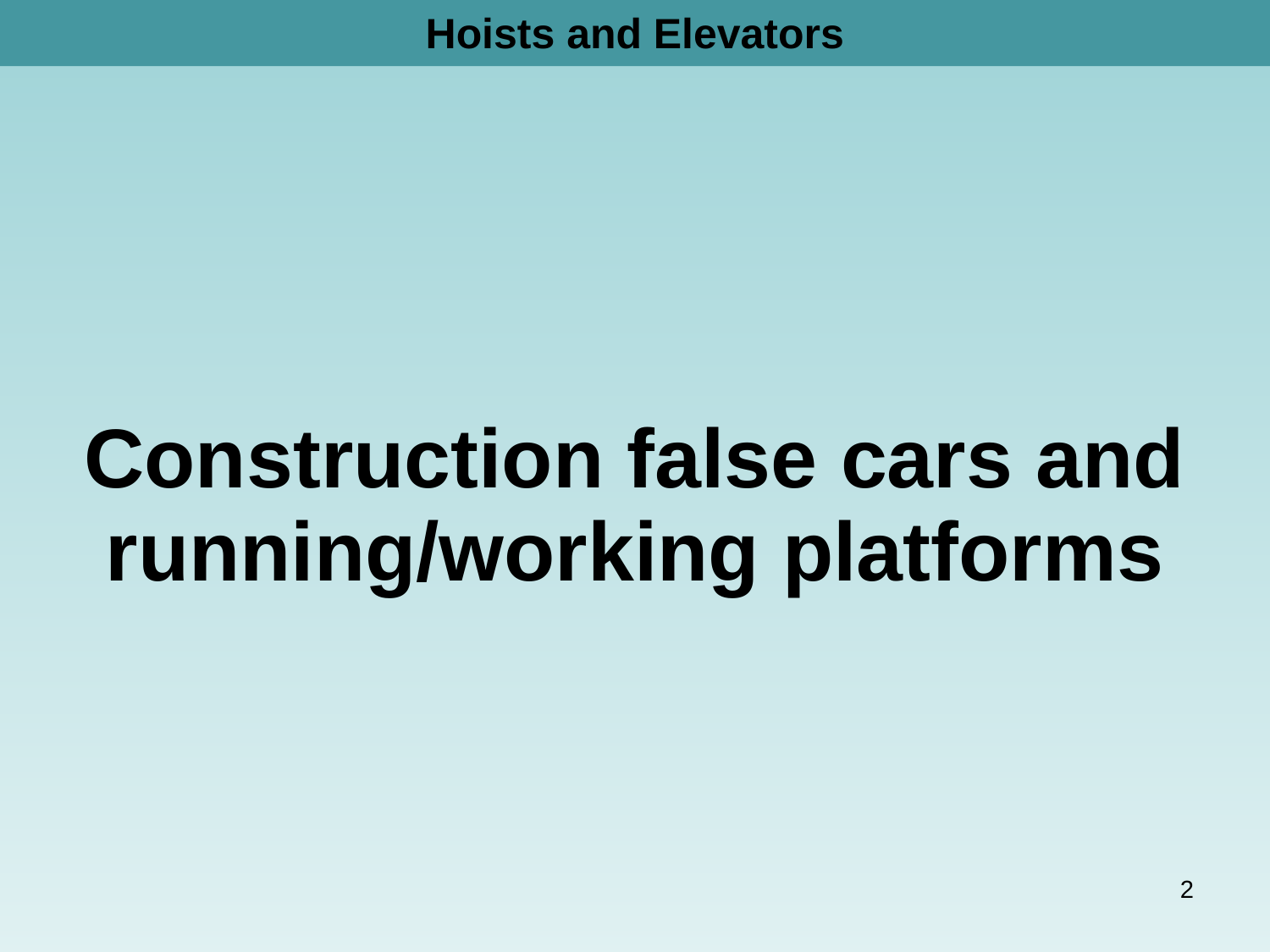

Hoists and Elevators
# Construction false cars and running/working platforms
2